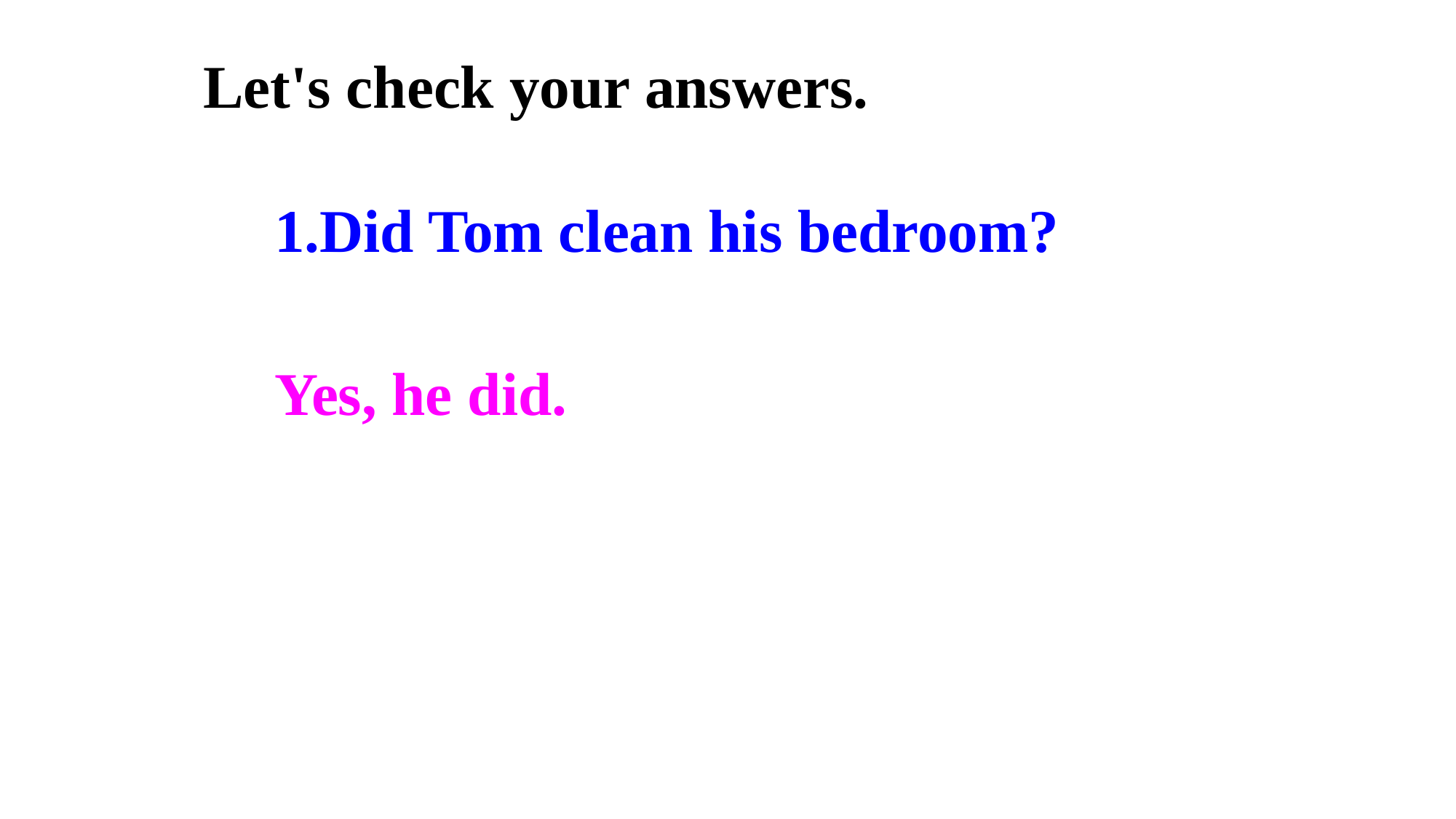

Let's check your answers.
1.Did Tom clean his bedroom?

Yes, he did.